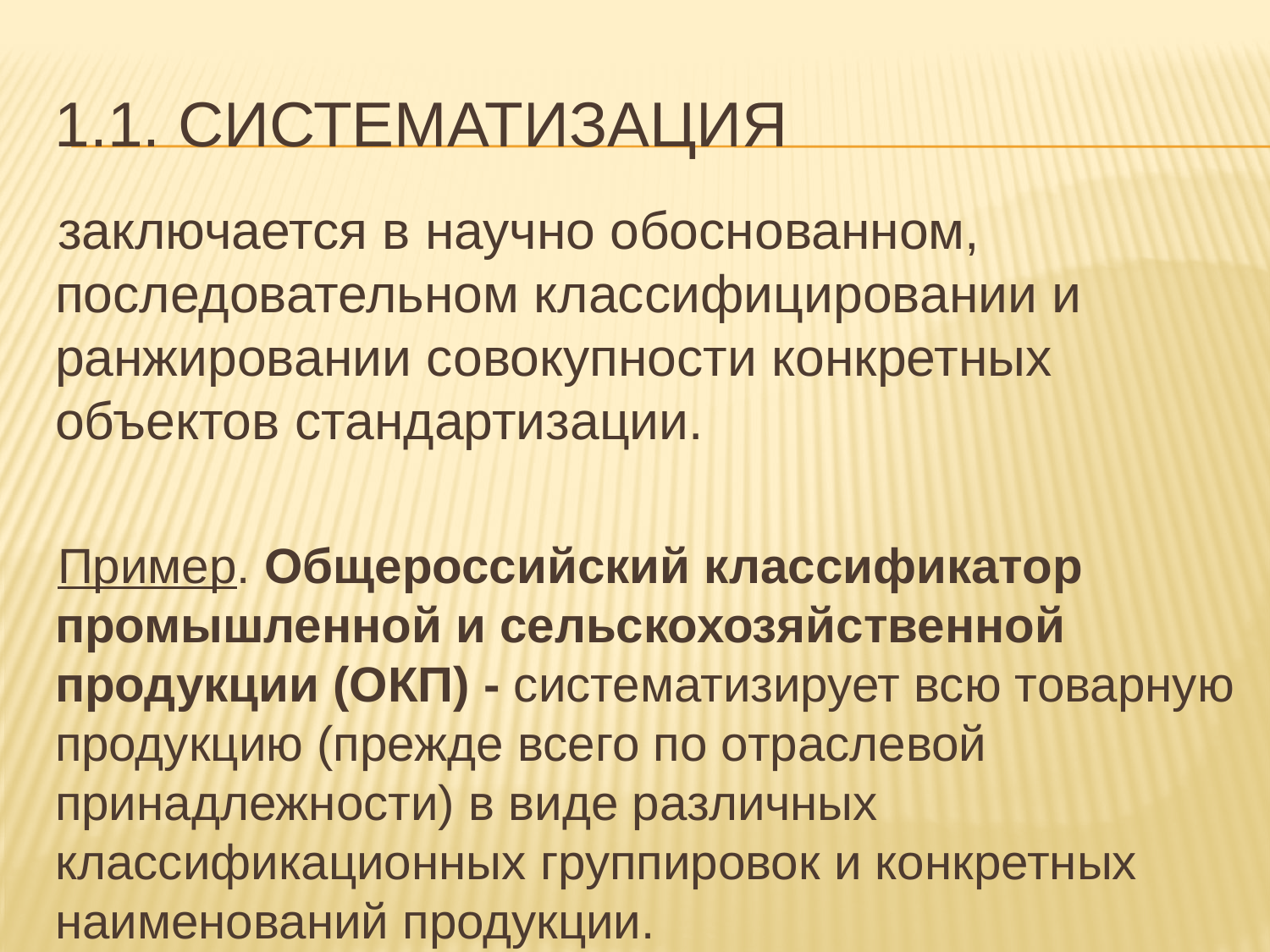

# 1.1. Систематизация
заключается в научно обоснованном, последовательном классифицировании и ранжировании совокупности конкретных объектов стандартизации.

Пример. Общероссийский классификатор промышленной и сельскохозяйственной продукции (ОКП) - систематизирует всю товарную продукцию (прежде всего по отраслевой принадлежности) в виде различных классификационных группировок и конкретных наименований продукции.